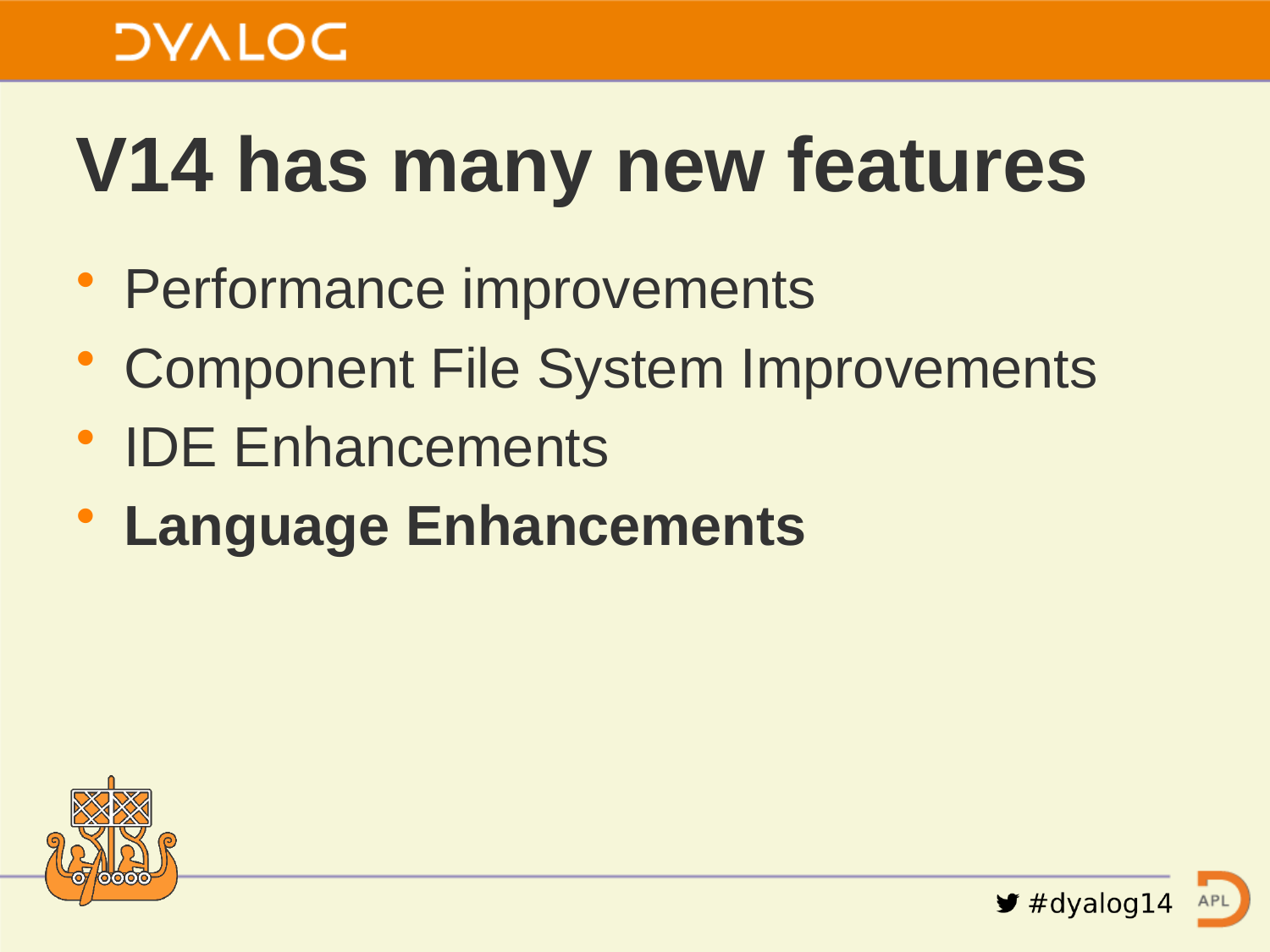

# V14 has many new features
Performance improvements
Component File System Improvements
IDE Enhancements
Language Enhancements